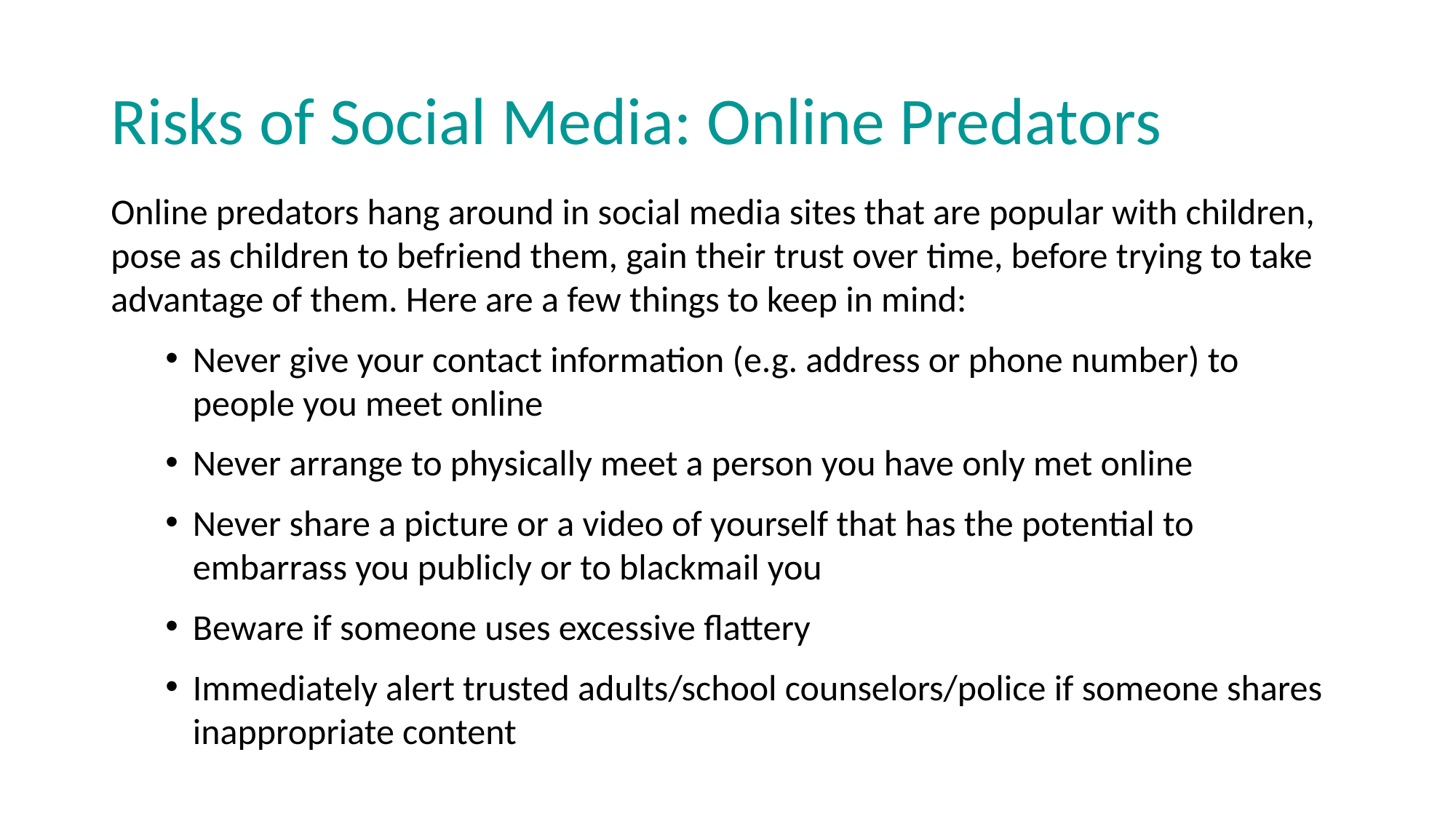

# Risks of Social Media: Online Predators
Online predators hang around in social media sites that are popular with children, pose as children to befriend them, gain their trust over time, before trying to take advantage of them. Here are a few things to keep in mind:
Never give your contact information (e.g. address or phone number) to people you meet online
Never arrange to physically meet a person you have only met online
Never share a picture or a video of yourself that has the potential to embarrass you publicly or to blackmail you
Beware if someone uses excessive flattery
Immediately alert trusted adults/school counselors/police if someone shares inappropriate content